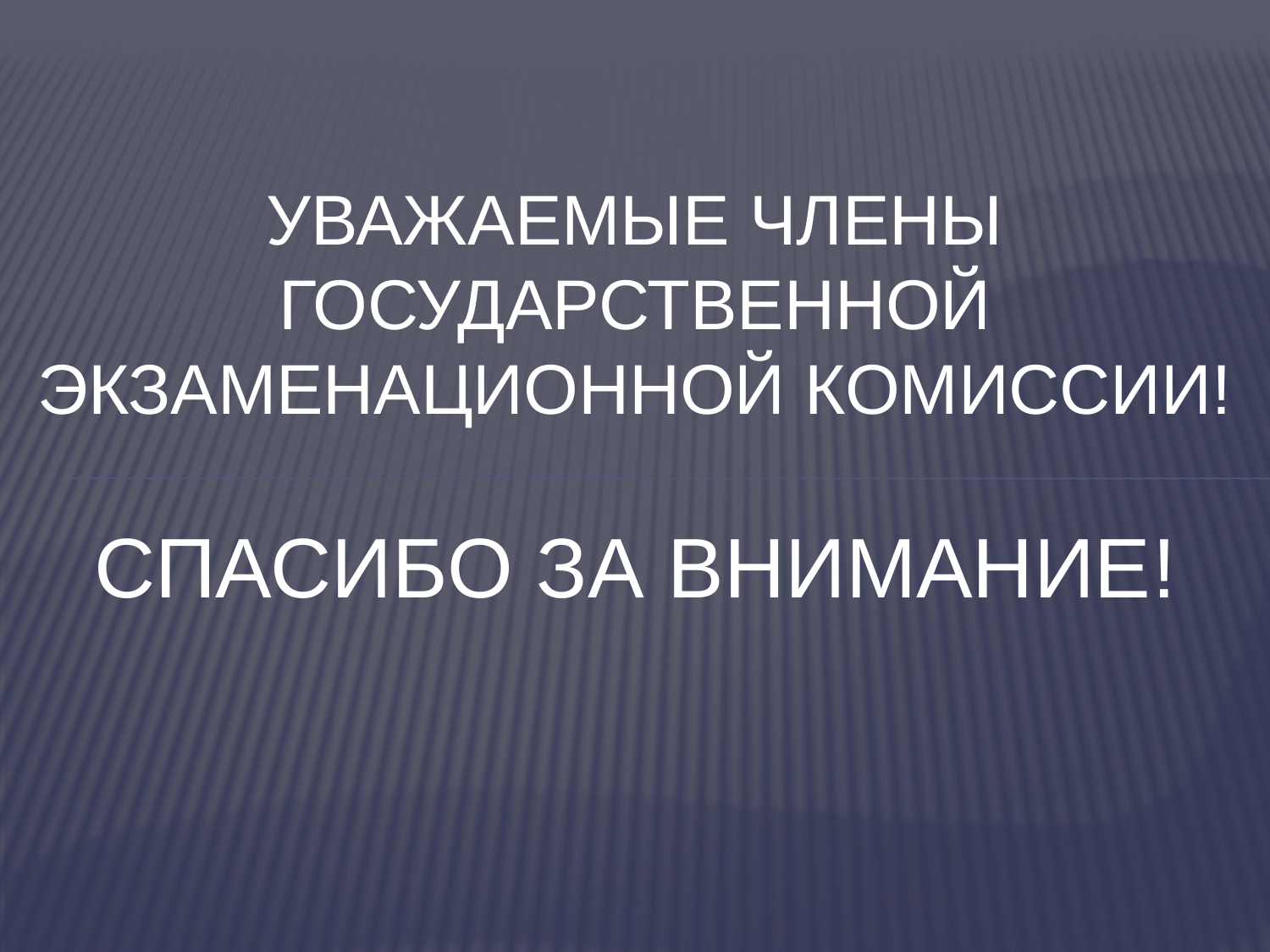

# Уважаемые члены Государственной экзаменационной комиссии! Спасибо за внимание!